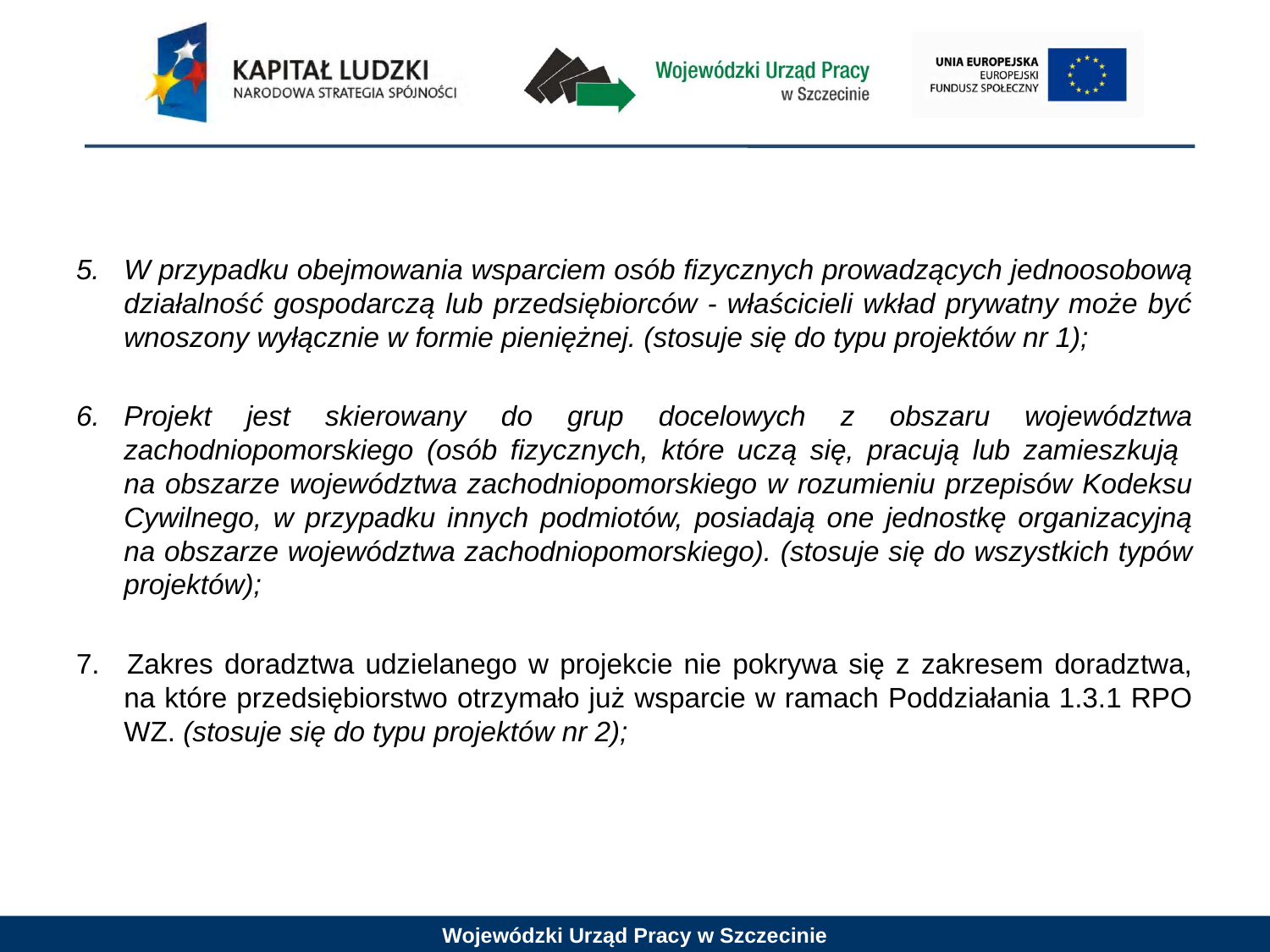

5.	W przypadku obejmowania wsparciem osób fizycznych prowadzących jednoosobową działalność gospodarczą lub przedsiębiorców - właścicieli wkład prywatny może być wnoszony wyłącznie w formie pieniężnej. (stosuje się do typu projektów nr 1);

Projekt jest skierowany do grup docelowych z obszaru województwa zachodniopomorskiego (osób fizycznych, które uczą się, pracują lub zamieszkują
na obszarze województwa zachodniopomorskiego w rozumieniu przepisów Kodeksu Cywilnego, w przypadku innych podmiotów, posiadają one jednostkę organizacyjną na obszarze województwa zachodniopomorskiego). (stosuje się do wszystkich typów projektów);

7. 	Zakres doradztwa udzielanego w projekcie nie pokrywa się z zakresem doradztwa, na które przedsiębiorstwo otrzymało już wsparcie w ramach Poddziałania 1.3.1 RPO WZ. (stosuje się do typu projektów nr 2);